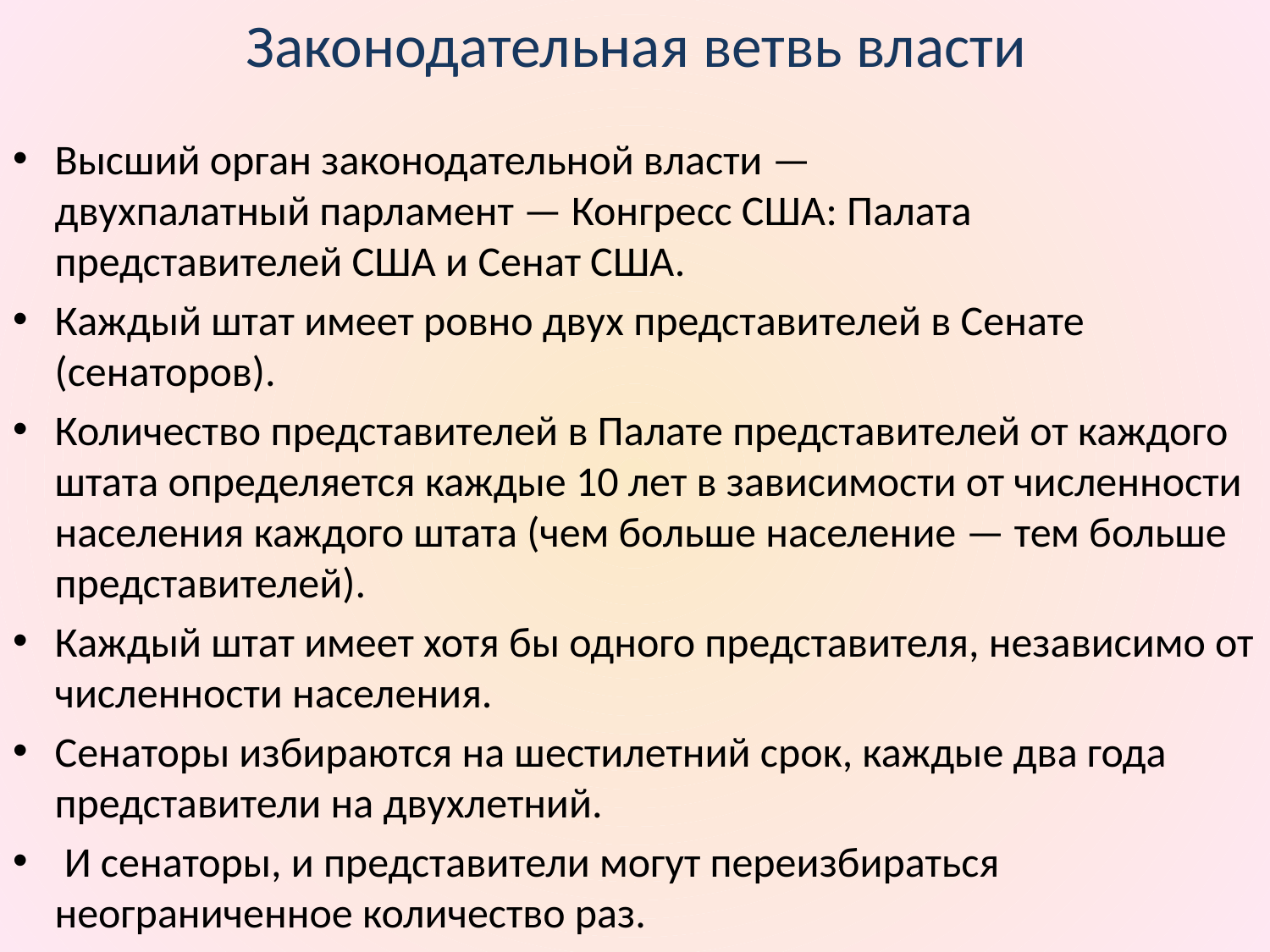

# Законодательная ветвь власти
Высший орган законодательной власти — двухпалатный парламент — Конгресс США: Палата представителей США и Сенат США.
Каждый штат имеет ровно двух представителей в Сенате (сенаторов).
Количество представителей в Палате представителей от каждого штата определяется каждые 10 лет в зависимости от численности населения каждого штата (чем больше население — тем больше представителей).
Каждый штат имеет хотя бы одного представителя, независимо от численности населения.
Сенаторы избираются на шестилетний срок, каждые два года представители на двухлетний.
 И сенаторы, и представители могут переизбираться неограниченное количество раз.